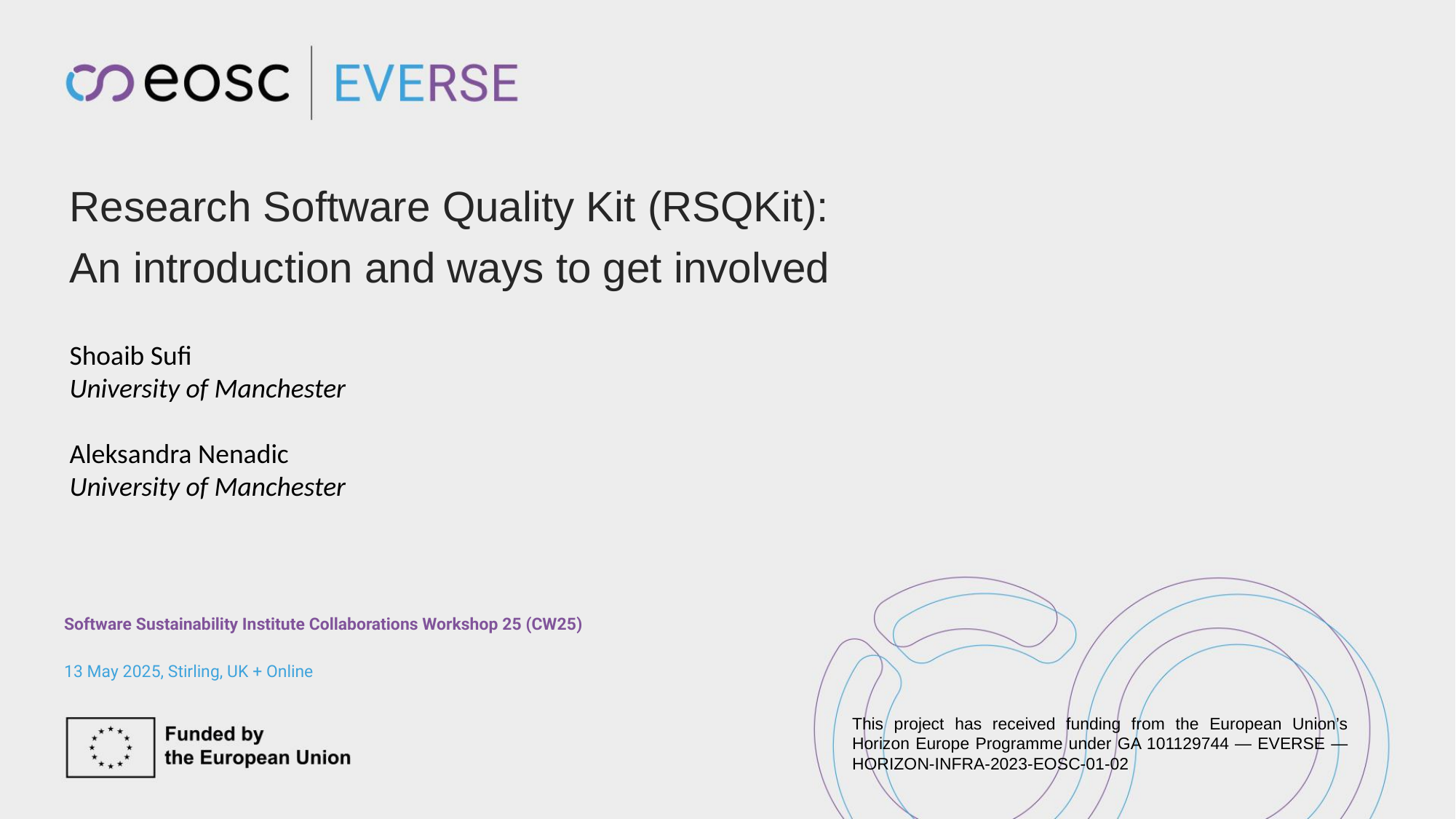

Research Software Quality Kit (RSQKit):
An introduction and ways to get involved

Shoaib Sufi
University of Manchester

Aleksandra Nenadic
University of Manchester
Software Sustainability Institute Collaborations Workshop 25 (CW25)
13 May 2025, Stirling, UK + Online
This project has received funding from the European Union’s Horizon Europe Programme under GA 101129744 — EVERSE — HORIZON-INFRA-2023-EOSC-01-02